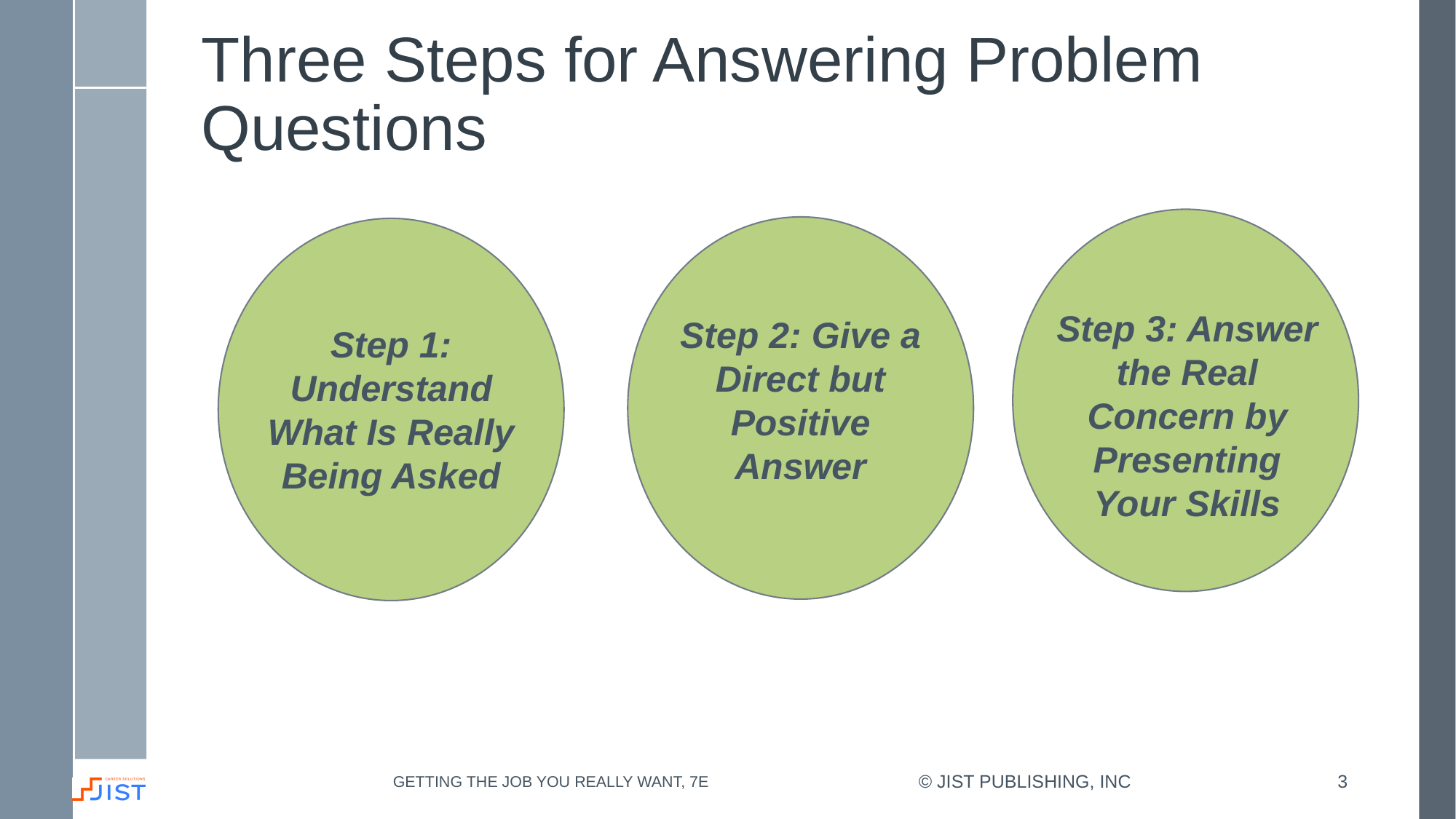

# Three Steps for Answering Problem Questions

Step 3: Answer the Real Concern by Presenting Your Skills
Step 2: Give a Direct but Positive Answer
Step 1: Understand What Is Really Being Asked
Getting the job you really want, 7e
© JIST Publishing, Inc
3